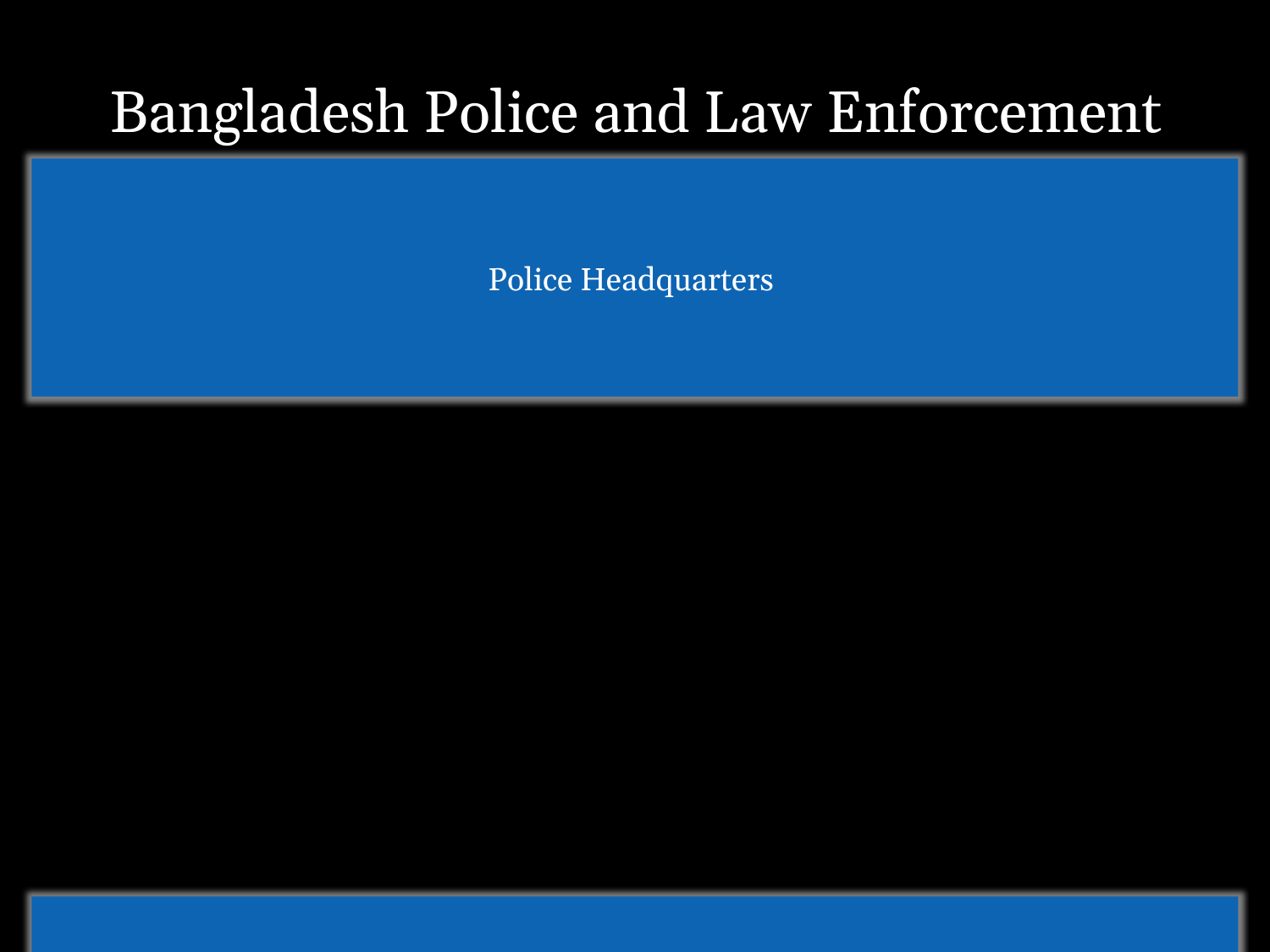

# Bangladesh Police and Law Enforcement
Police Headquarters